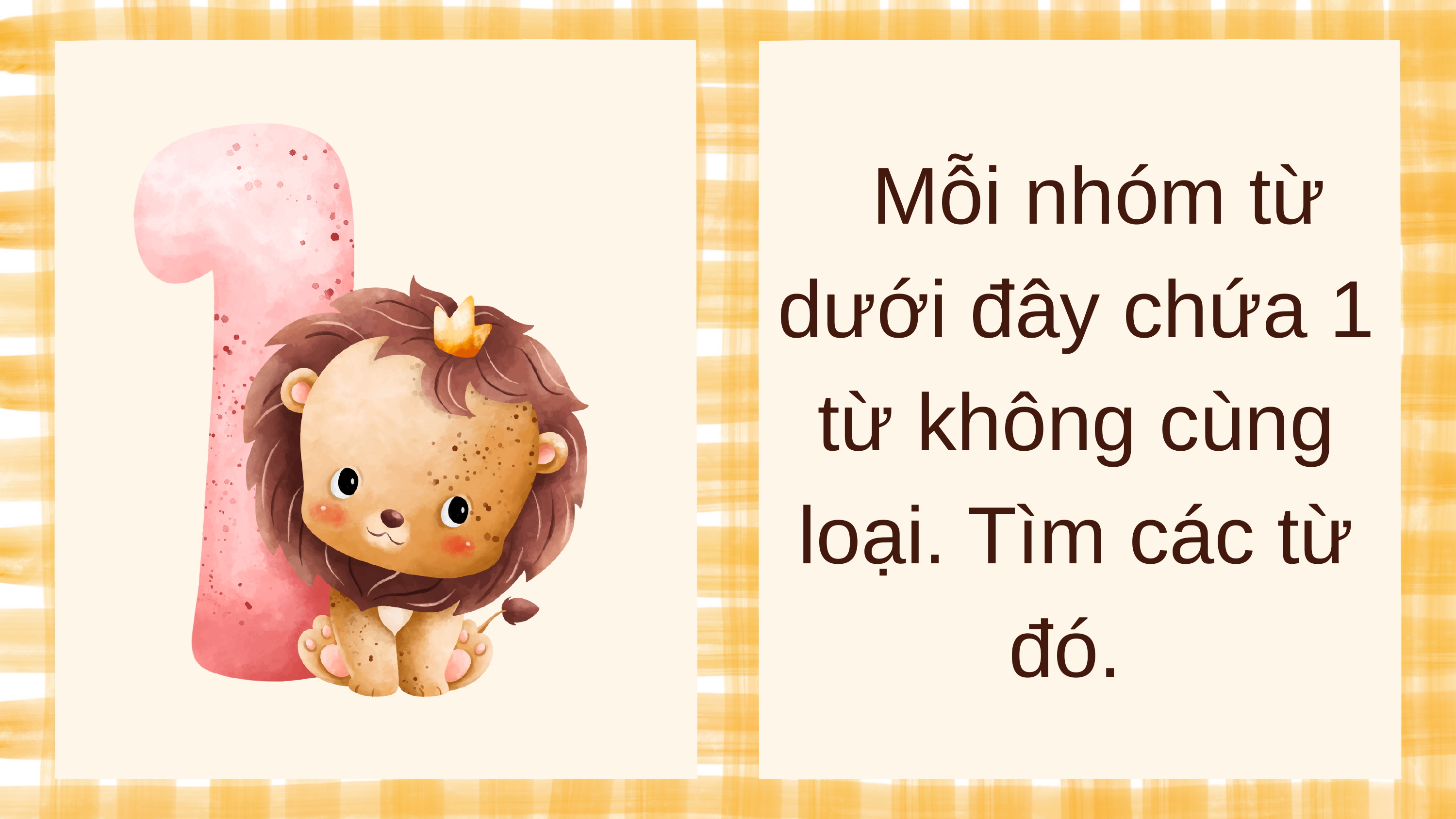

Mỗi nhóm từ dưới đây chứa 1 từ không cùng loại. Tìm các từ đó.